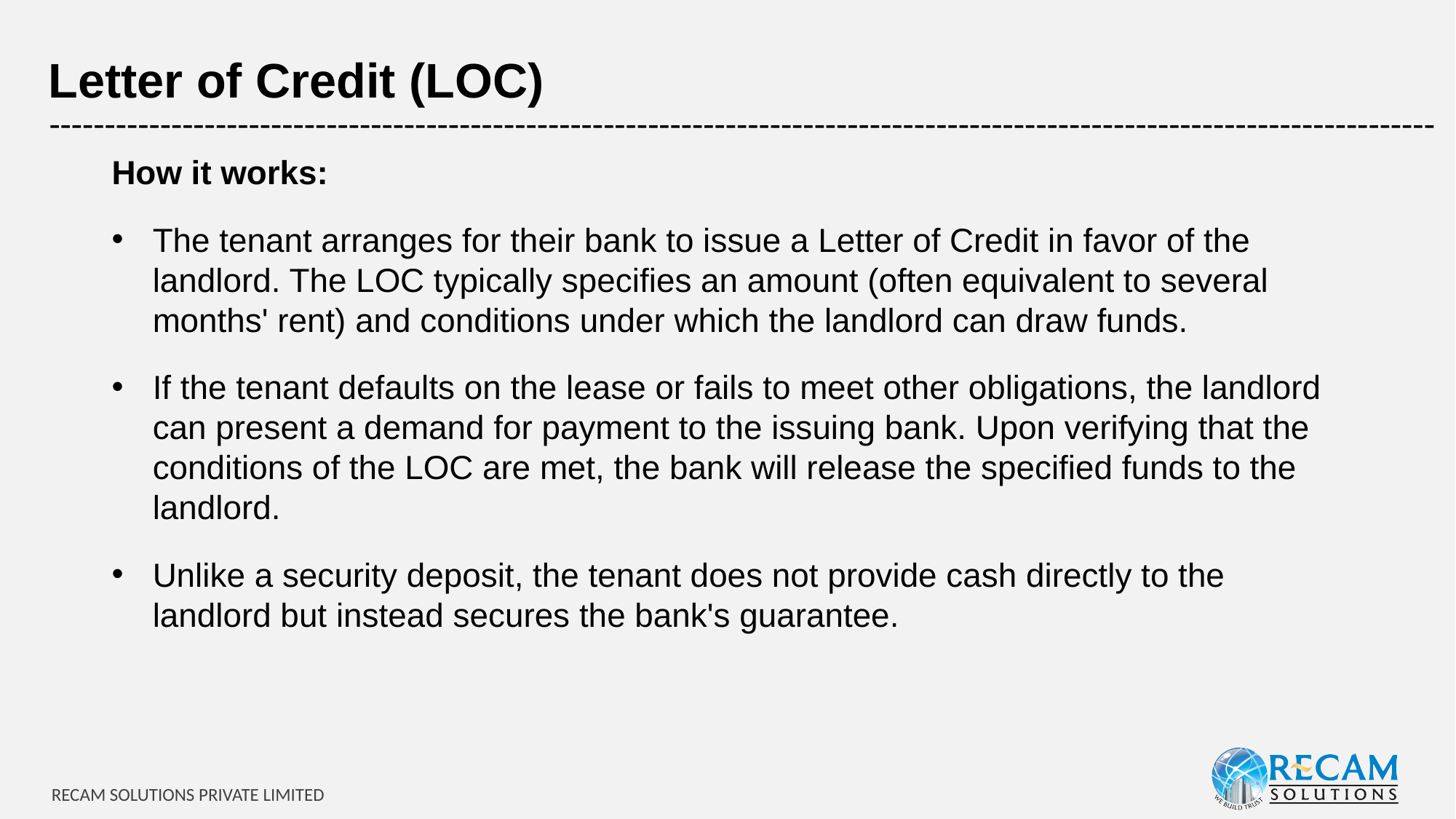

Letter of Credit (LOC)
-----------------------------------------------------------------------------------------------------------------------------
How it works:
The tenant arranges for their bank to issue a Letter of Credit in favor of the landlord. The LOC typically specifies an amount (often equivalent to several months' rent) and conditions under which the landlord can draw funds.
If the tenant defaults on the lease or fails to meet other obligations, the landlord can present a demand for payment to the issuing bank. Upon verifying that the conditions of the LOC are met, the bank will release the specified funds to the landlord.
Unlike a security deposit, the tenant does not provide cash directly to the landlord but instead secures the bank's guarantee.
RECAM SOLUTIONS PRIVATE LIMITED